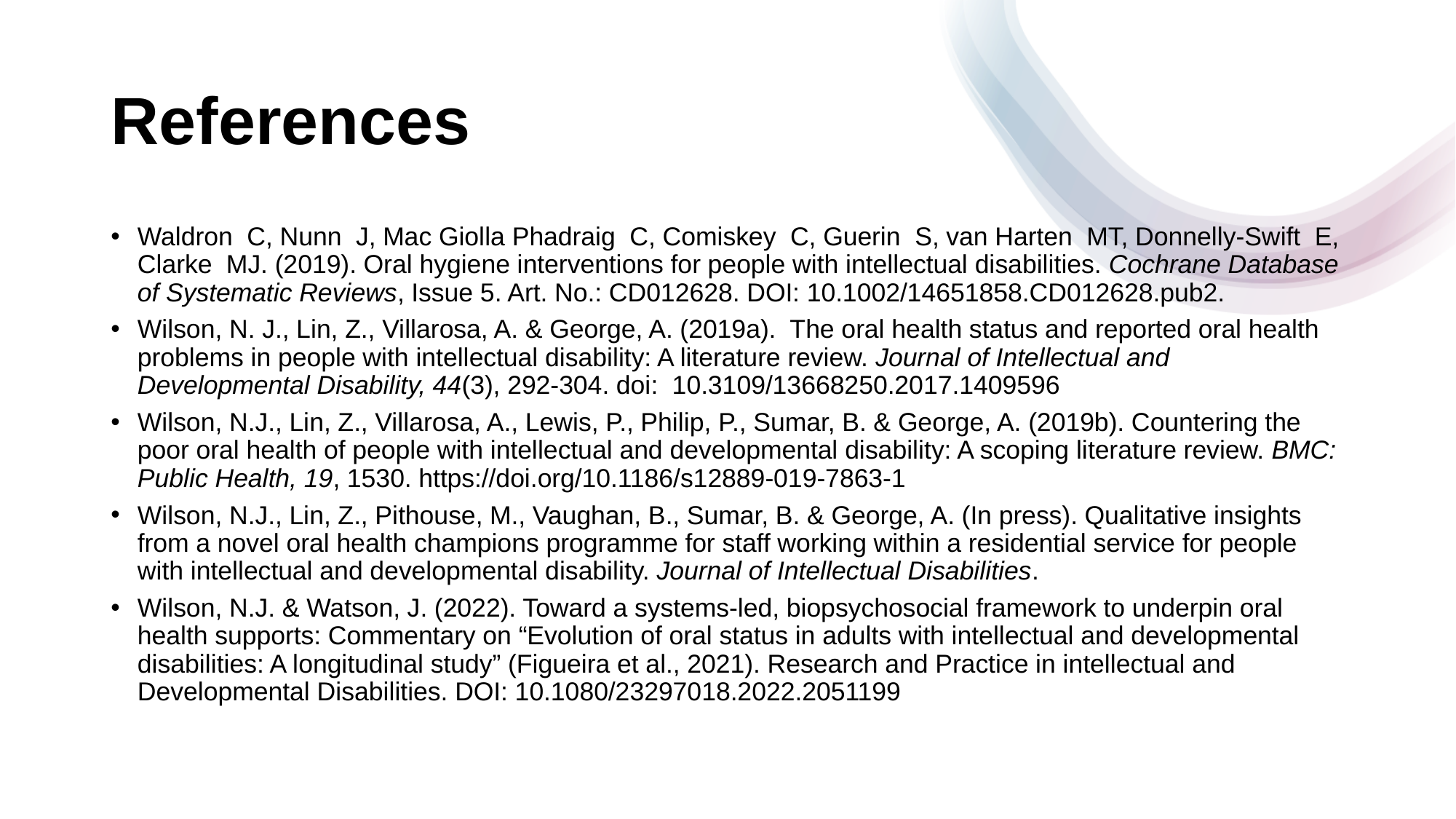

# References
Waldron  C, Nunn  J, Mac Giolla Phadraig  C, Comiskey  C, Guerin  S, van Harten  MT, Donnelly‐Swift  E, Clarke  MJ. (2019). Oral hygiene interventions for people with intellectual disabilities. Cochrane Database of Systematic Reviews, Issue 5. Art. No.: CD012628. DOI: 10.1002/14651858.CD012628.pub2.
Wilson, N. J., Lin, Z., Villarosa, A. & George, A. (2019a).  The oral health status and reported oral health problems in people with intellectual disability: A literature review. Journal of Intellectual and Developmental Disability, 44(3), 292-304. doi:  10.3109/13668250.2017.1409596
Wilson, N.J., Lin, Z., Villarosa, A., Lewis, P., Philip, P., Sumar, B. & George, A. (2019b). Countering the poor oral health of people with intellectual and developmental disability: A scoping literature review. BMC: Public Health, 19, 1530. https://doi.org/10.1186/s12889-019-7863-1
Wilson, N.J., Lin, Z., Pithouse, M., Vaughan, B., Sumar, B. & George, A. (In press). Qualitative insights from a novel oral health champions programme for staff working within a residential service for people with intellectual and developmental disability. Journal of Intellectual Disabilities.
Wilson, N.J. & Watson, J. (2022). Toward a systems-led, biopsychosocial framework to underpin oral health supports: Commentary on “Evolution of oral status in adults with intellectual and developmental disabilities: A longitudinal study” (Figueira et al., 2021). Research and Practice in intellectual and Developmental Disabilities. DOI: 10.1080/23297018.2022.2051199